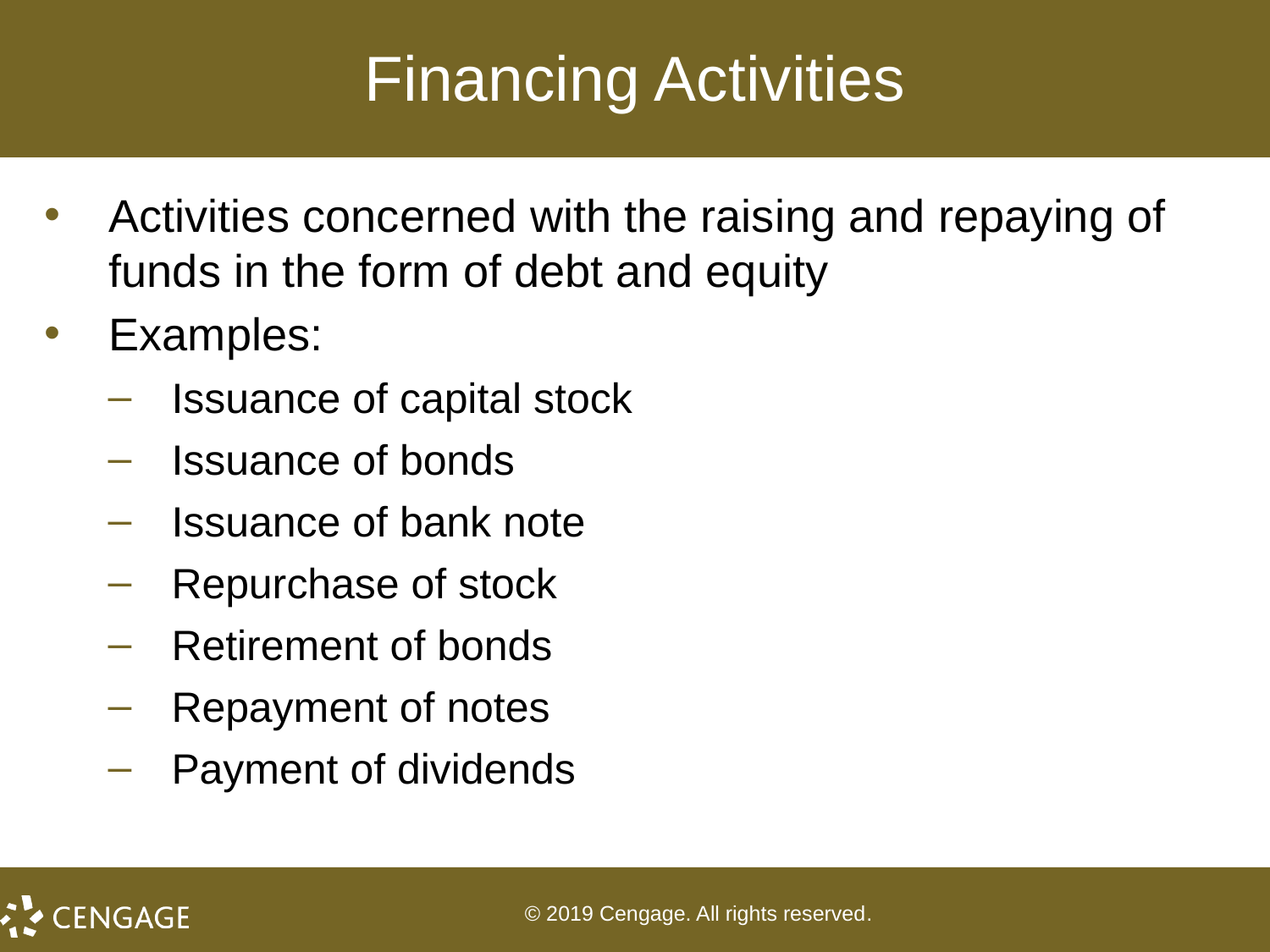

# Financing Activities
Activities concerned with the raising and repaying of funds in the form of debt and equity
Examples:
Issuance of capital stock
Issuance of bonds
Issuance of bank note
Repurchase of stock
Retirement of bonds
Repayment of notes
Payment of dividends